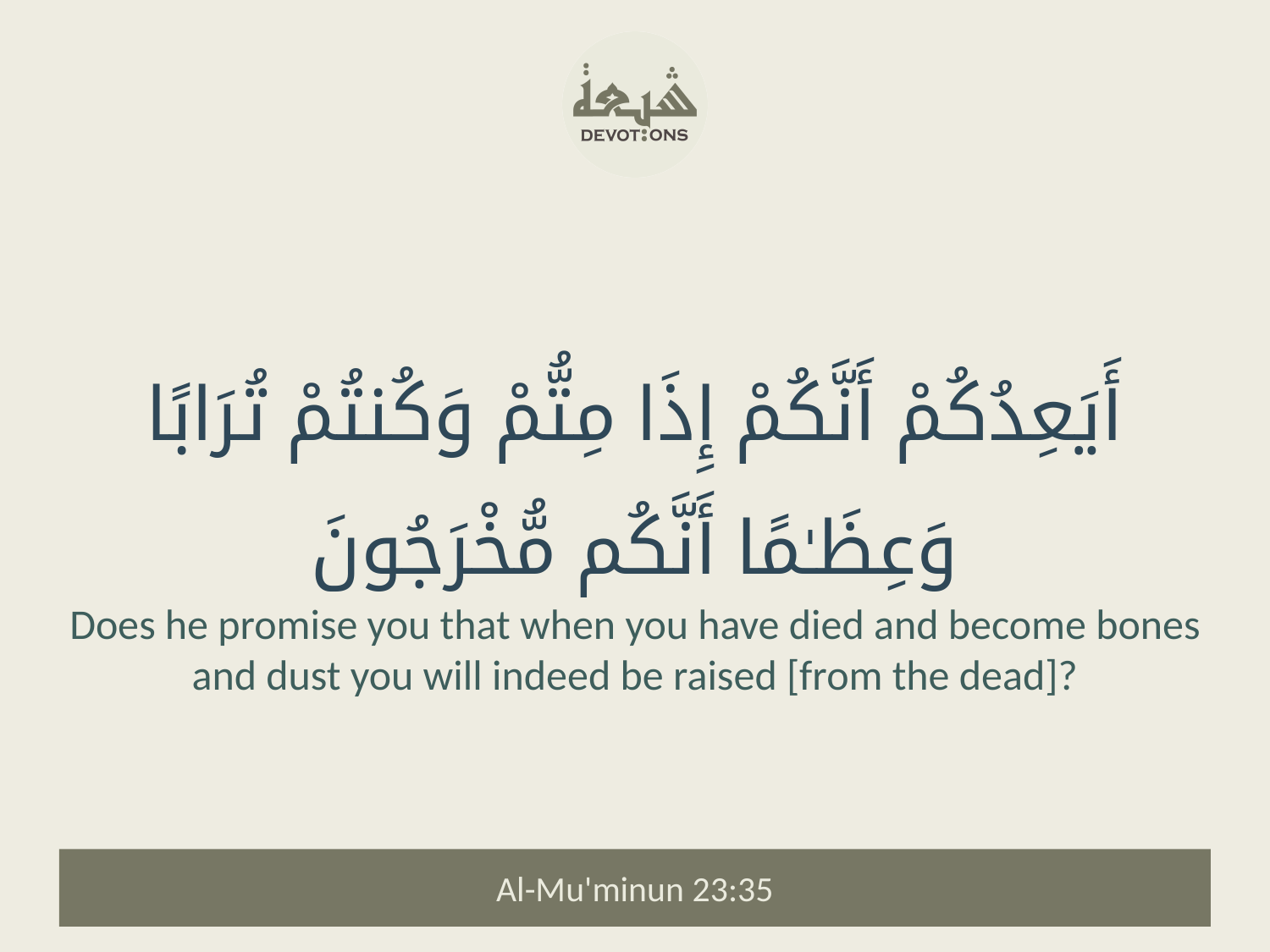

أَيَعِدُكُمْ أَنَّكُمْ إِذَا مِتُّمْ وَكُنتُمْ تُرَابًا وَعِظَـٰمًا أَنَّكُم مُّخْرَجُونَ
Does he promise you that when you have died and become bones and dust you will indeed be raised [from the dead]?
Al-Mu'minun 23:35